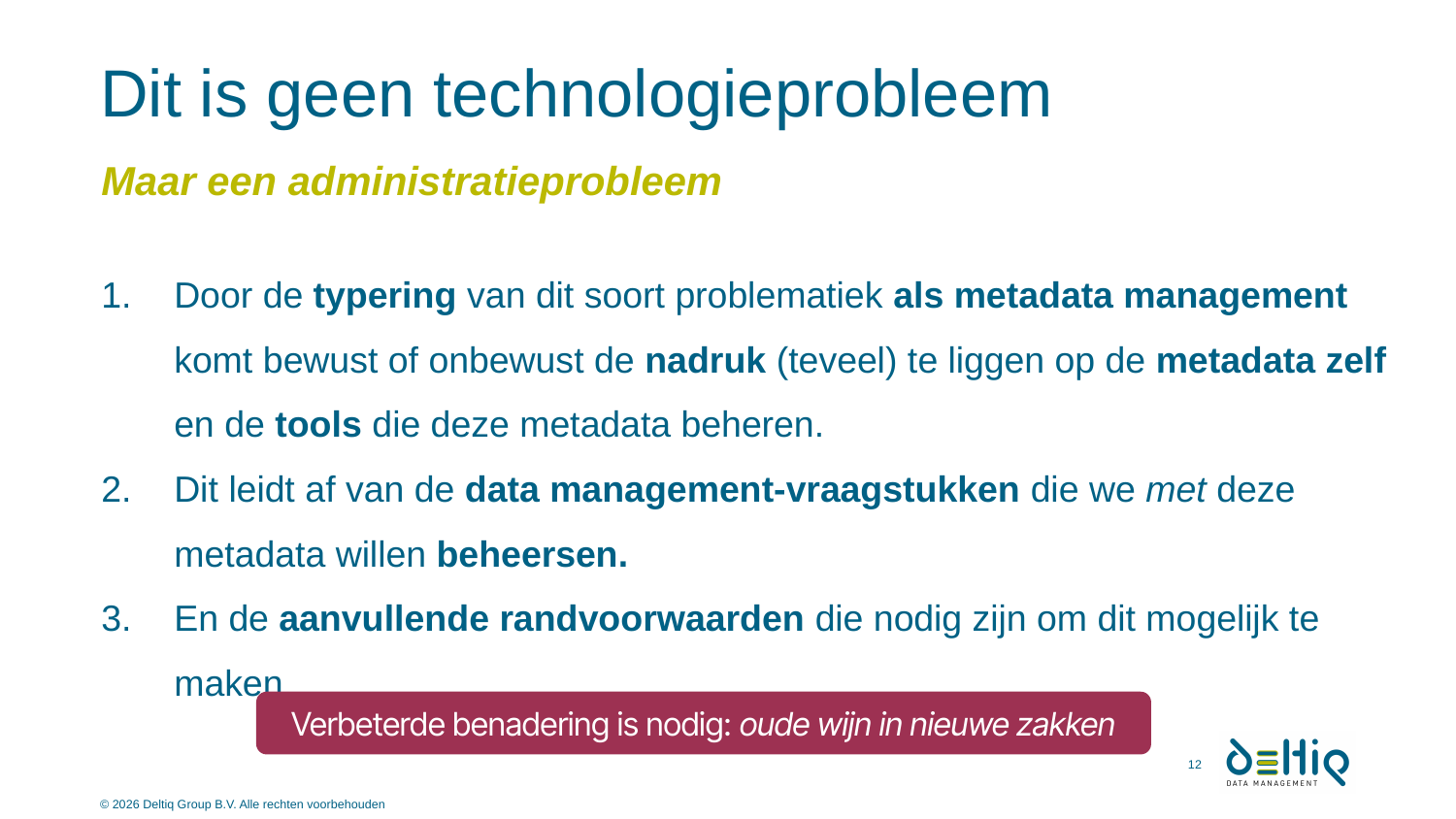

# Dit is geen technologieprobleem
Maar een administratieprobleem
Door de typering van dit soort problematiek als metadata management komt bewust of onbewust de nadruk (teveel) te liggen op de metadata zelf en de tools die deze metadata beheren.
Dit leidt af van de data management-vraagstukken die we met deze metadata willen beheersen.
En de aanvullende randvoorwaarden die nodig zijn om dit mogelijk te maken.

Verbeterde benadering is nodig: oude wijn in nieuwe zakken
12
© 2026 Deltiq Group B.V. Alle rechten voorbehouden